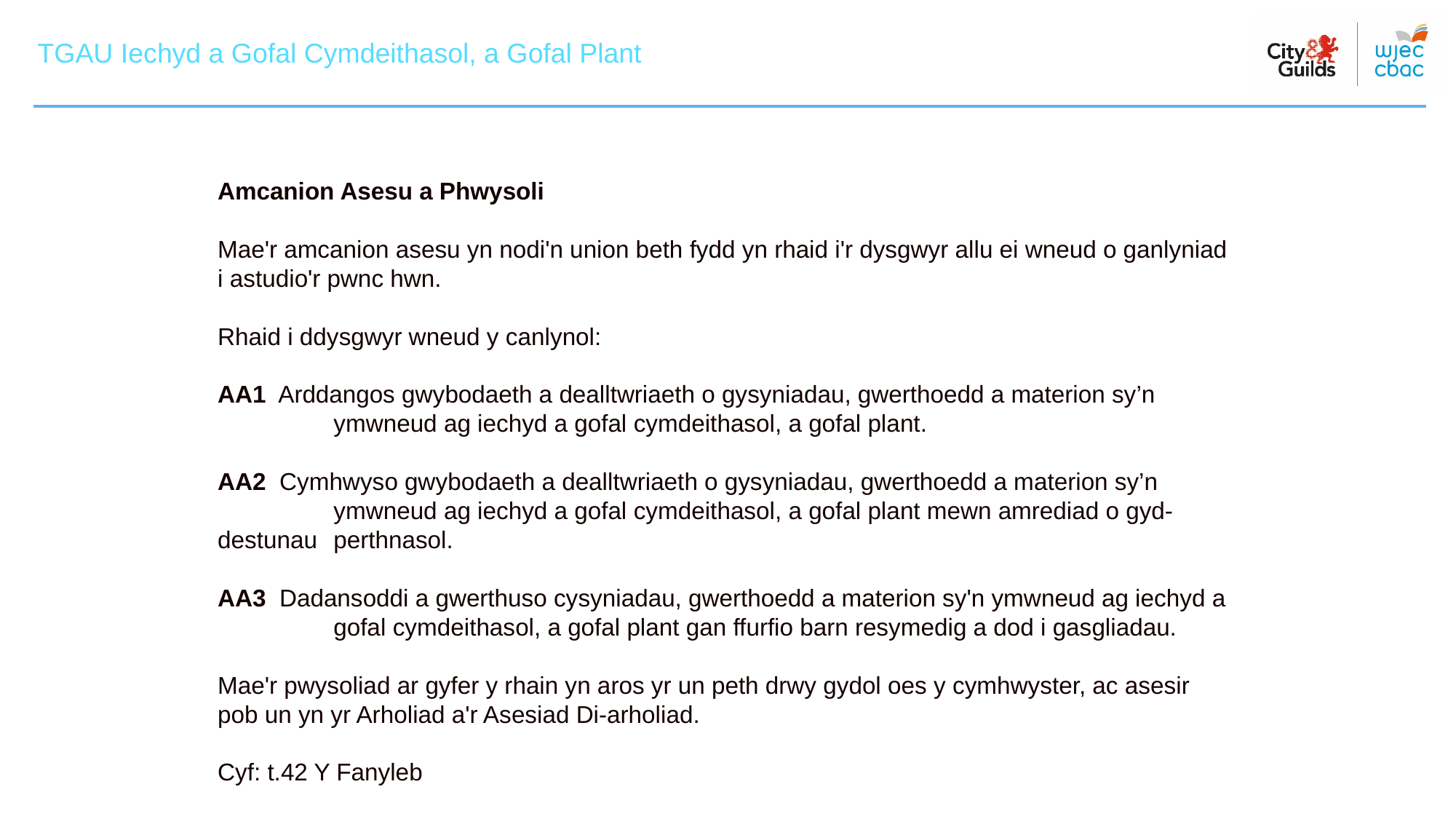

TGAU Iechyd a Gofal Cymdeithasol, a Gofal Plant

TGAU Iechyd a Gofal Cymdeithasol, a Gofal Plant
Amcanion Asesu a Phwysoli
Mae'r amcanion asesu yn nodi'n union beth fydd yn rhaid i'r dysgwyr allu ei wneud o ganlyniad i astudio'r pwnc hwn.

Rhaid i ddysgwyr wneud y canlynol:
AA1  Arddangos gwybodaeth a dealltwriaeth o gysyniadau, gwerthoedd a materion sy’n 	  	 ymwneud ag iechyd a gofal cymdeithasol, a gofal plant.
AA2  Cymhwyso gwybodaeth a dealltwriaeth o gysyniadau, gwerthoedd a materion sy’n 	    	 ymwneud ag iechyd a gofal cymdeithasol, a gofal plant mewn amrediad o gyd-destunau 	 perthnasol.
AA3  Dadansoddi a gwerthuso cysyniadau, gwerthoedd a materion sy'n ymwneud ag iechyd a 	 gofal cymdeithasol, a gofal plant gan ffurfio barn resymedig a dod i gasgliadau.

Mae'r pwysoliad ar gyfer y rhain yn aros yr un peth drwy gydol oes y cymhwyster, ac asesir pob un yn yr Arholiad a'r Asesiad Di-arholiad.

Cyf: t.42 Y Fanyleb